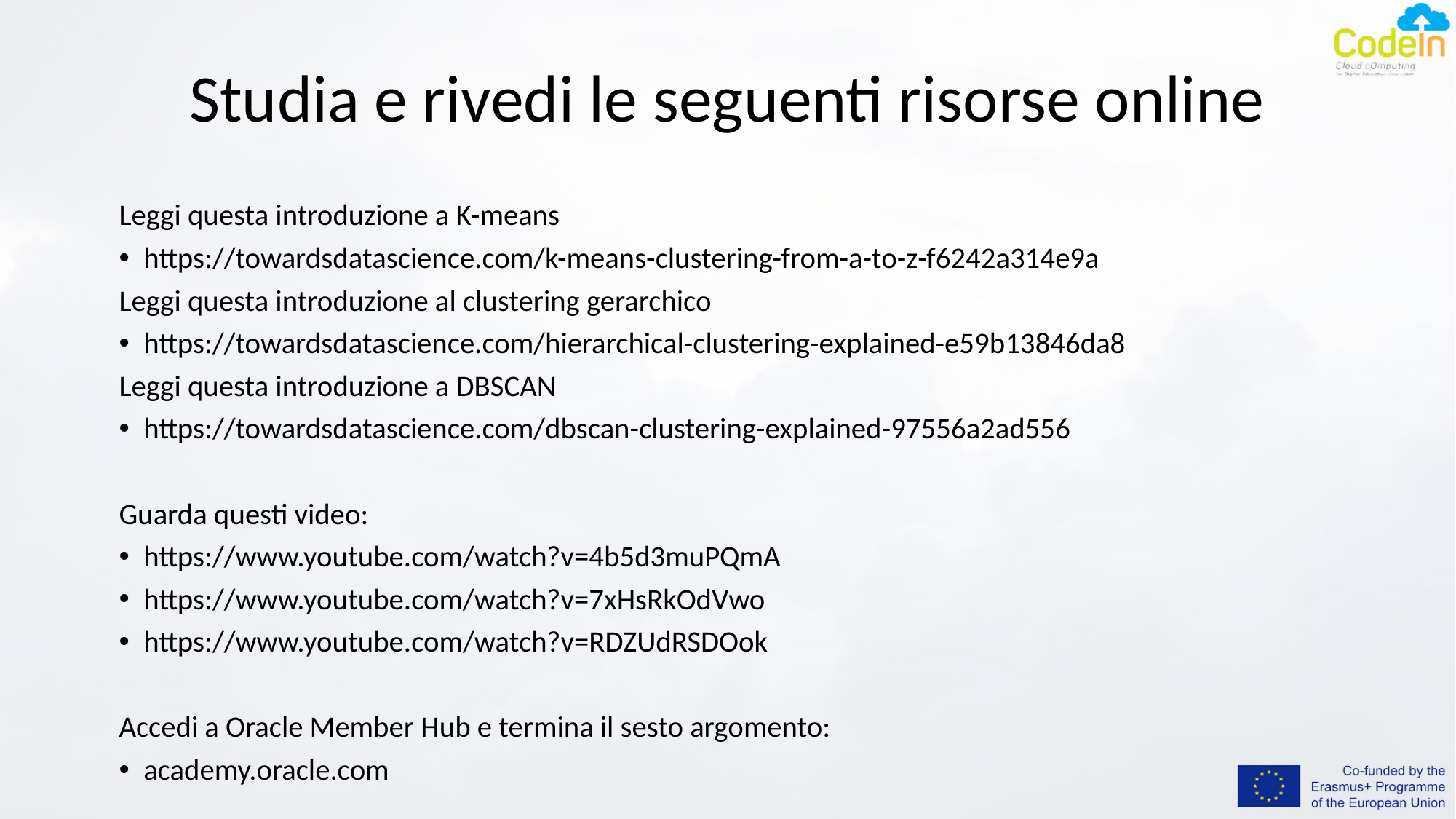

# Studia e rivedi le seguenti risorse online
Leggi questa introduzione a K-means
https://towardsdatascience.com/k-means-clustering-from-a-to-z-f6242a314e9a
Leggi questa introduzione al clustering gerarchico
https://towardsdatascience.com/hierarchical-clustering-explained-e59b13846da8
Leggi questa introduzione a DBSCAN
https://towardsdatascience.com/dbscan-clustering-explained-97556a2ad556

Guarda questi video:
https://www.youtube.com/watch?v=4b5d3muPQmA
https://www.youtube.com/watch?v=7xHsRkOdVwo
https://www.youtube.com/watch?v=RDZUdRSDOok

Accedi a Oracle Member Hub e termina il sesto argomento:
academy.oracle.com